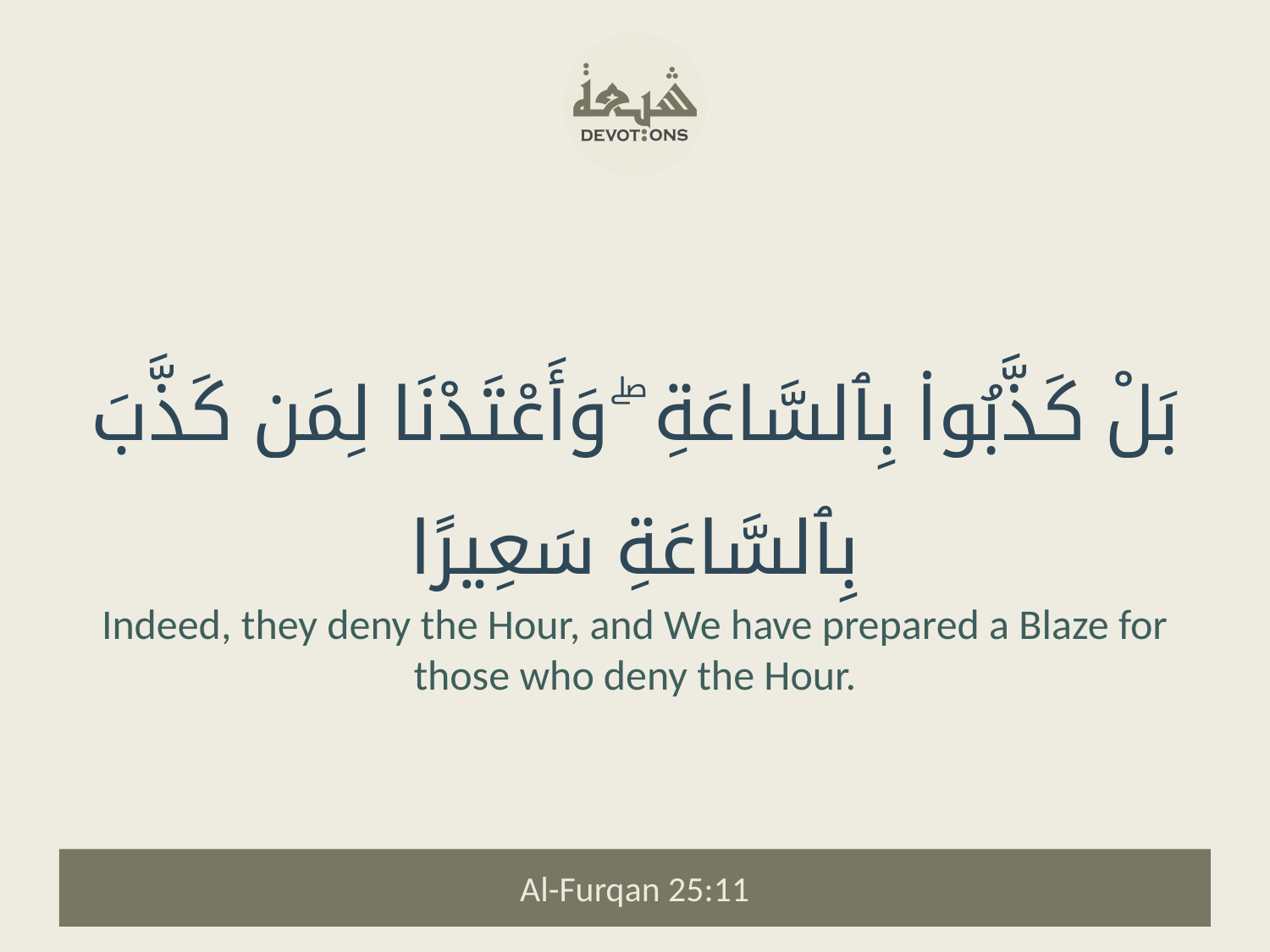

بَلْ كَذَّبُوا۟ بِٱلسَّاعَةِ ۖ وَأَعْتَدْنَا لِمَن كَذَّبَ بِٱلسَّاعَةِ سَعِيرًا
Indeed, they deny the Hour, and We have prepared a Blaze for those who deny the Hour.
Al-Furqan 25:11